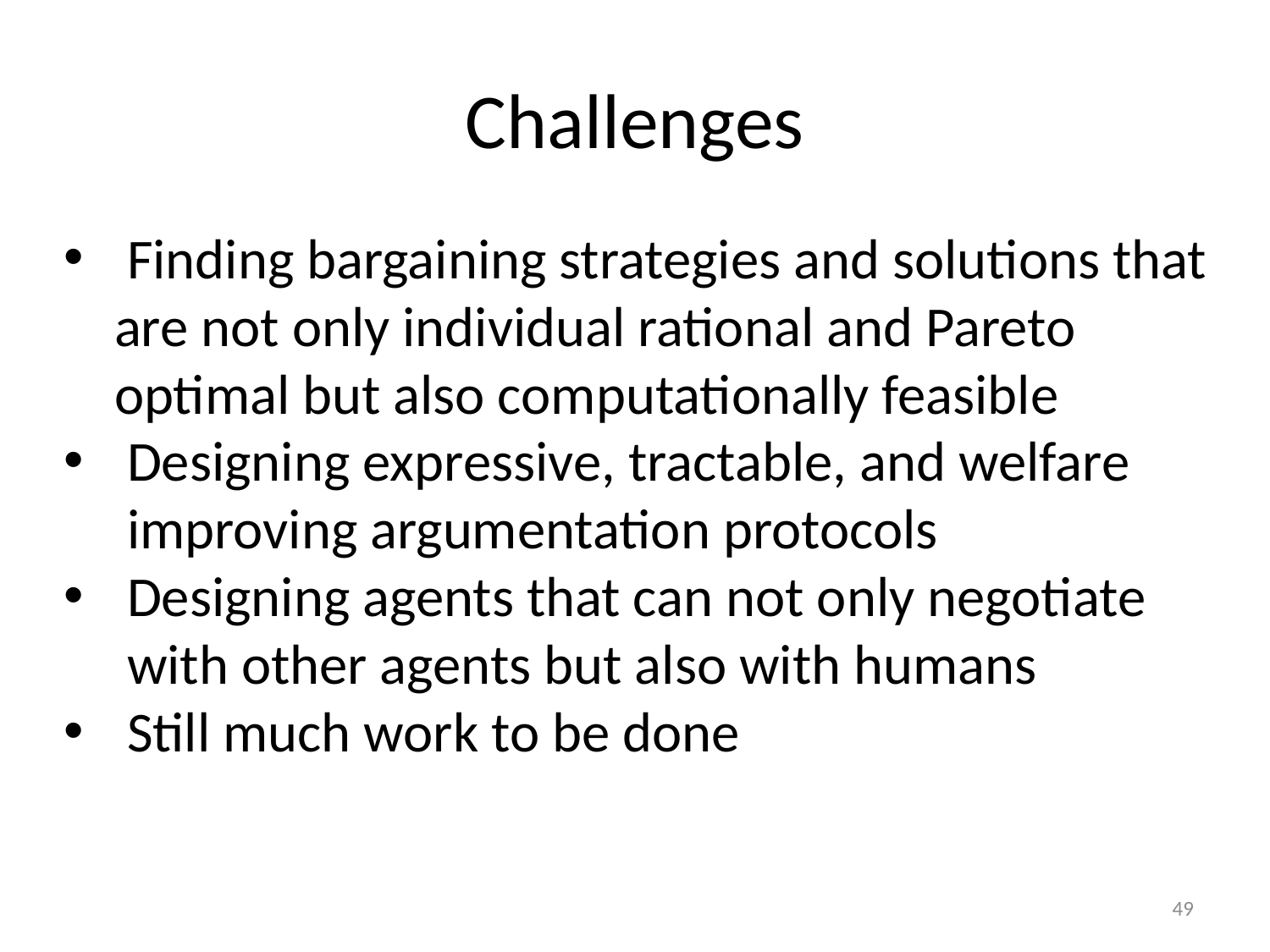

Challenges
Finding bargaining strategies and solutions that
    are not only individual rational and Pareto
    optimal but also computationally feasible
Designing expressive, tractable, and welfare
     improving argumentation protocols
Designing agents that can not only negotiate
     with other agents but also with humans
Still much work to be done
49